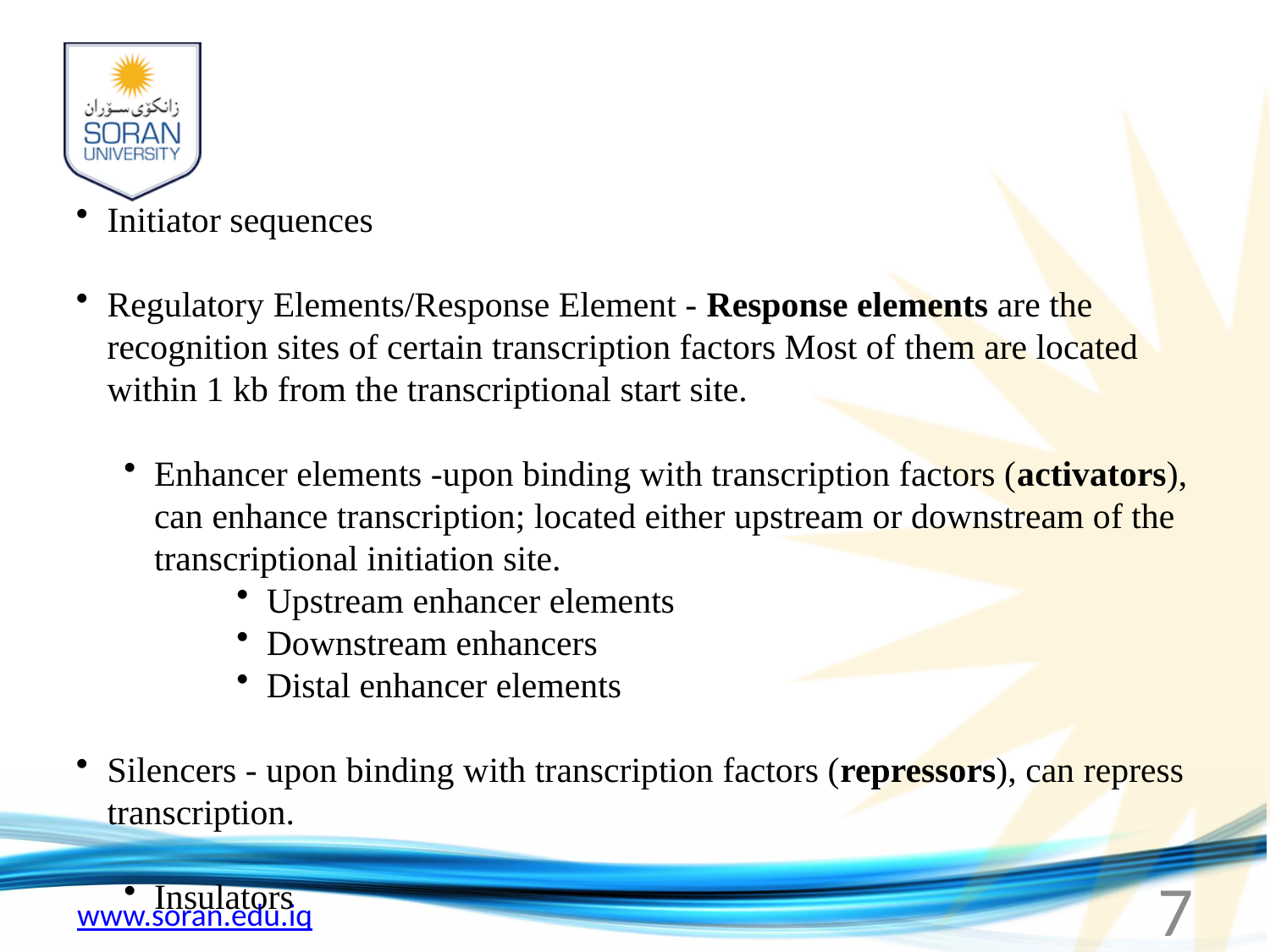

Initiator sequences

Regulatory Elements/Response Element - Response elements are the recognition sites of certain transcription factors Most of them are located within 1 kb from the transcriptional start site.

Enhancer elements -upon binding with transcription factors (activators), can enhance transcription; located either upstream or downstream of the transcriptional initiation site.
Upstream enhancer elements
Downstream enhancers
Distal enhancer elements

Silencers - upon binding with transcription factors (repressors), can repress transcription.

Insulators
7